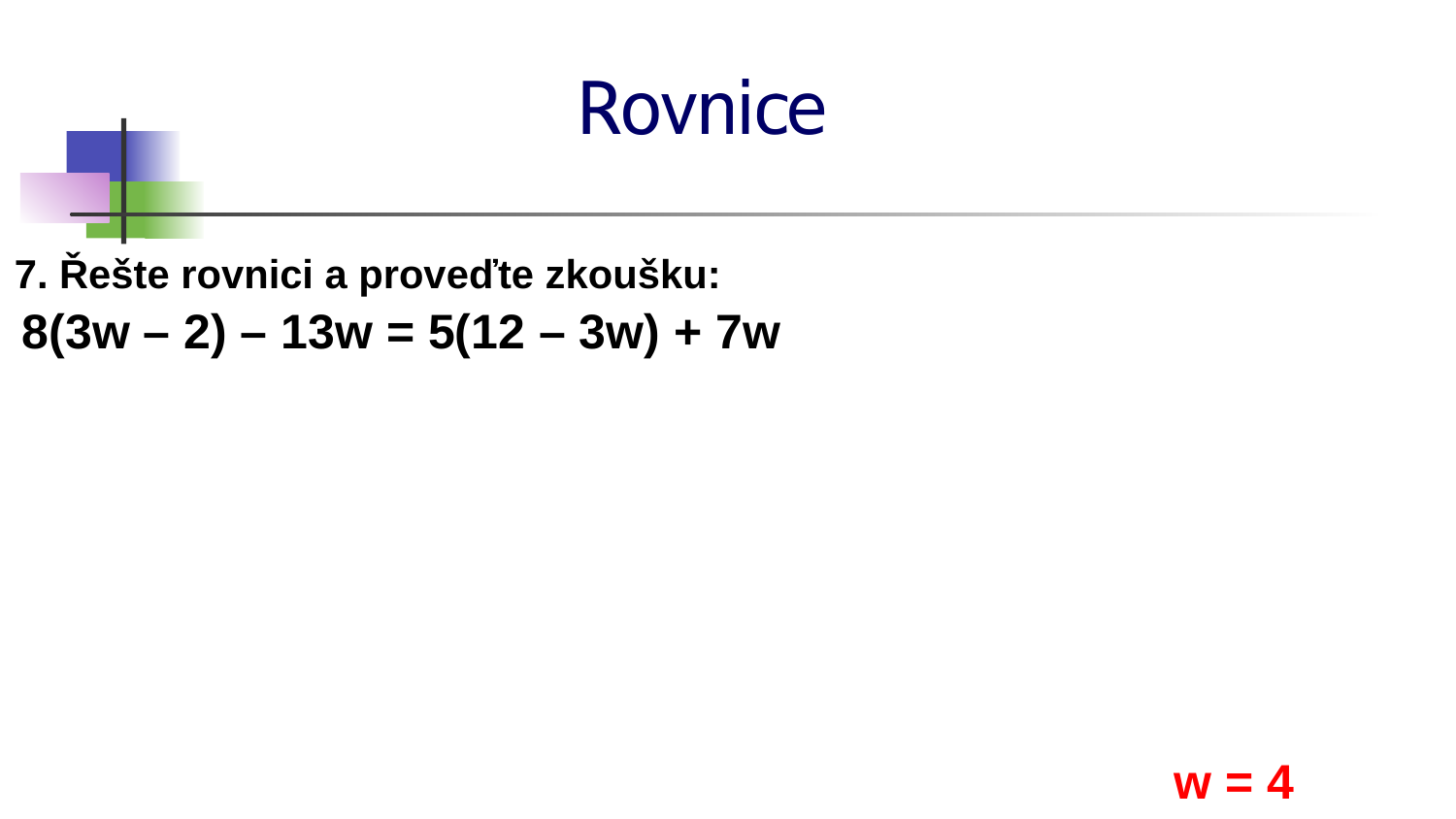

# Rovnice
7. Řešte rovnici a proveďte zkoušku:
 8(3w – 2) – 13w = 5(12 – 3w) + 7w
 w = 4